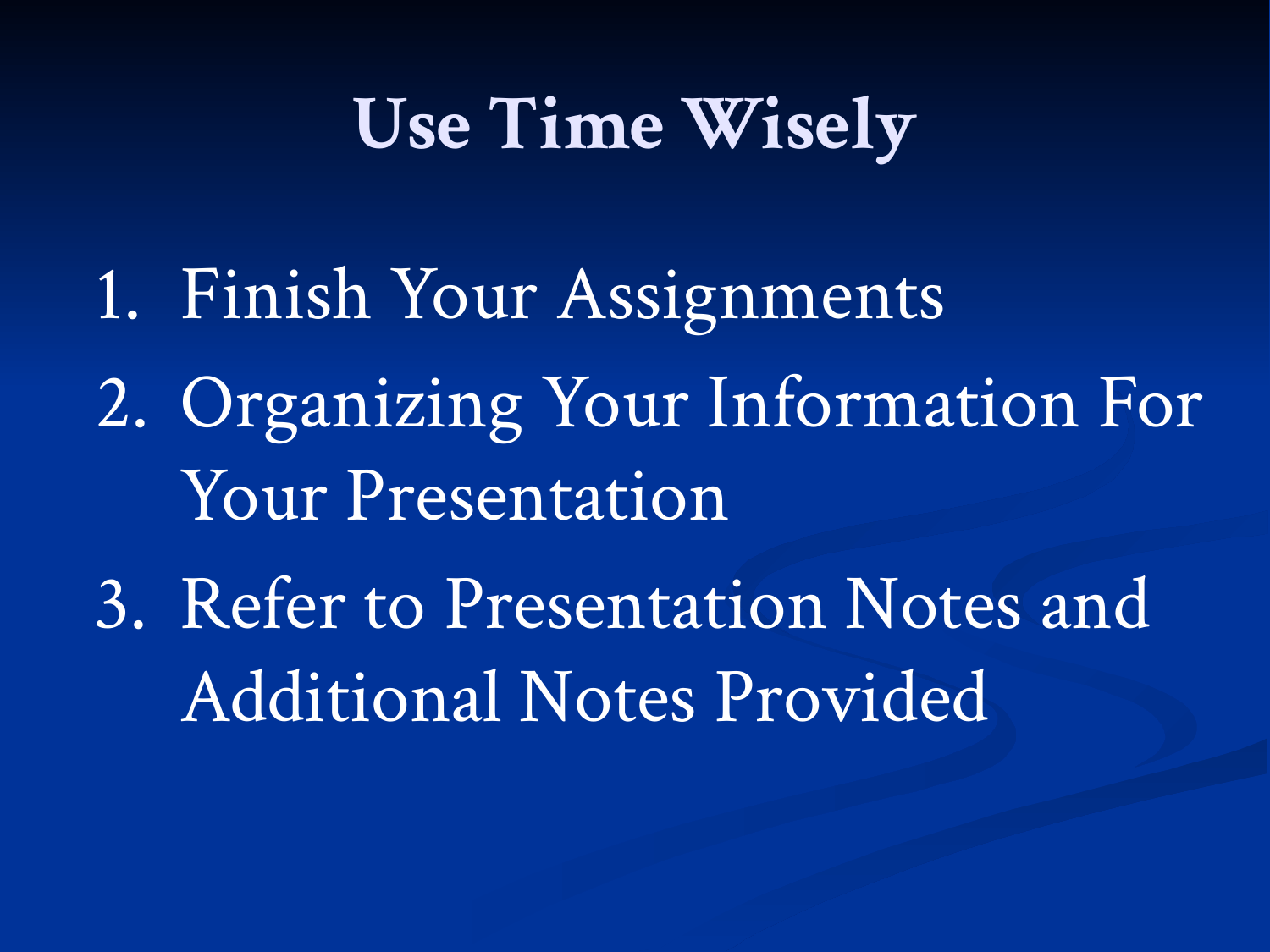

# Use Time Wisely
Finish Your Assignments
Organizing Your Information For Your Presentation
Refer to Presentation Notes and Additional Notes Provided